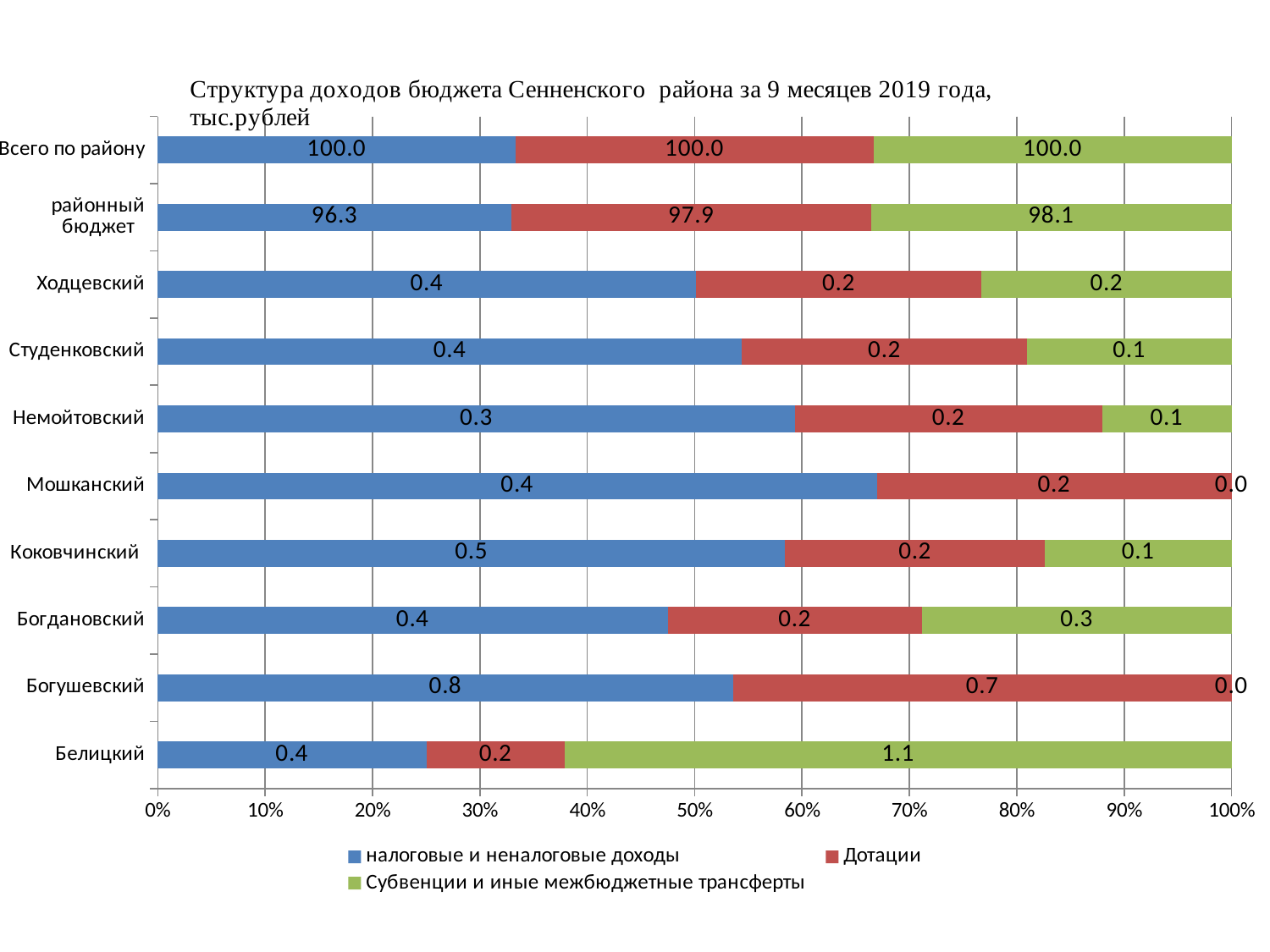

### Chart

| Category | налоговые и неналоговые доходы | Дотации | Субвенции и иные межбюджетные трансферты  |
|---|---|---|---|
| Белицкий | 0.4243713105921173 | 0.21858936993270103 | 1.053207495554643 |
| Богушевский | 0.7886630873251257 | 0.6829261830321656 | 0.0 |
| Богдановский | 0.4281858841704734 | 0.21329023369190836 | 0.2598823690329642 |
| Коковчинский  | 0.45965611619191116 | 0.1901065126384399 | 0.13678019422787585 |
| Мошканский | 0.39766929554362457 | 0.19606804090933186 | 0.0 |
| Немойтовский | 0.33663611828992673 | 0.16228604737427801 | 0.06839009711393793 |
| Студенковский | 0.39099379178150134 | 0.19076890466853902 | 0.13678019422787585 |
| Ходцевский | 0.44153689169471977 | 0.23448677865507925 | 0.2051702913418137 |
| районный бюджет | 96.33228750441057 | 97.9114779290976 | 98.13978935850083 |
| Всего по району | 100.0 | 100.0 | 100.0 |